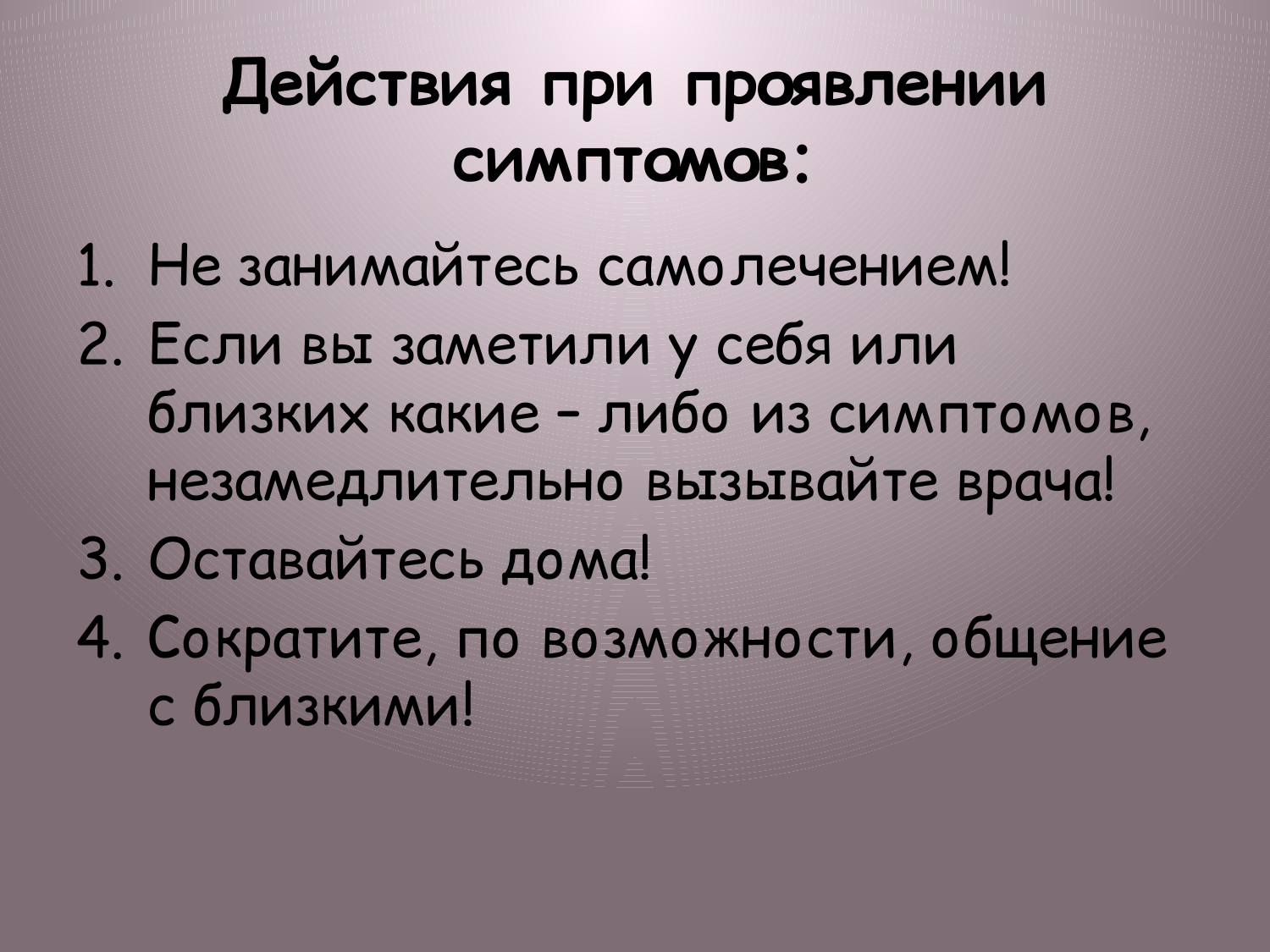

# Действия при проявлении симптомов:
Не занимайтесь самолечением!
Если вы заметили у себя или близких какие – либо из симптомов, незамедлительно вызывайте врача!
Оставайтесь дома!
Сократите, по возможности, общение с близкими!